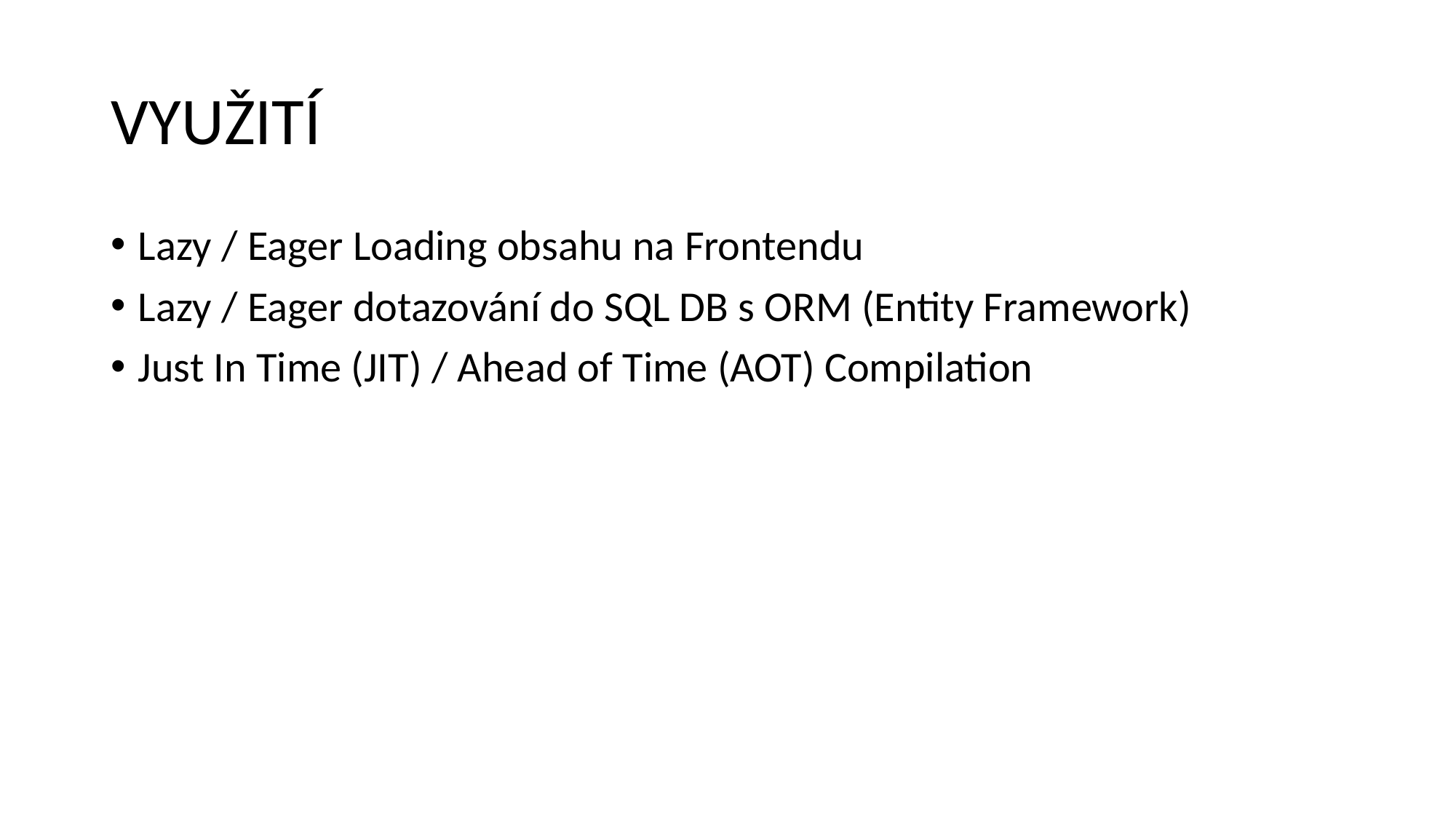

# VYUŽITÍ
Lazy / Eager Loading obsahu na Frontendu
Lazy / Eager dotazování do SQL DB s ORM (Entity Framework)
Just In Time (JIT) / Ahead of Time (AOT) Compilation